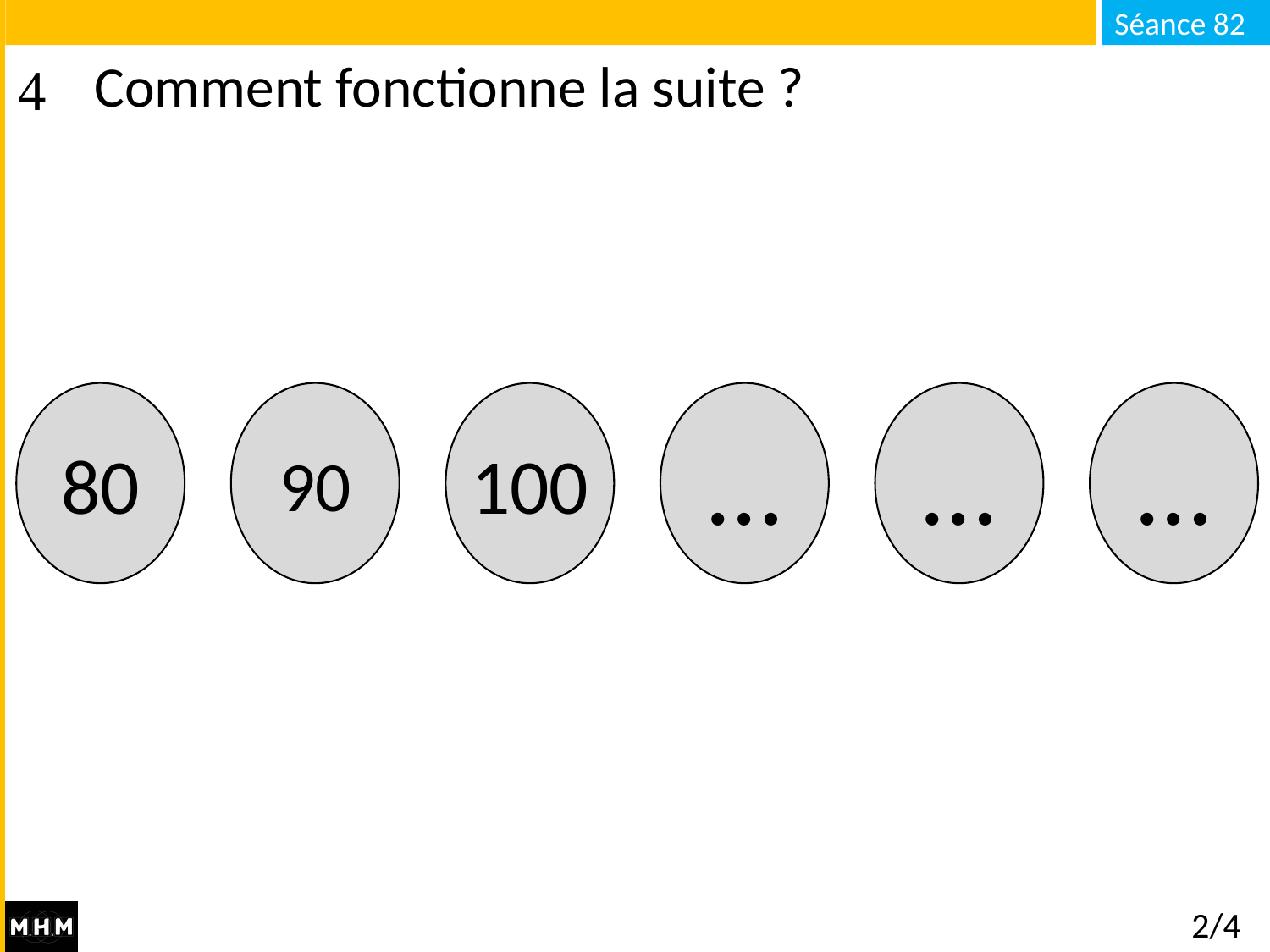

# Comment fonctionne la suite ?
80
90
100
…
…
…
2/4